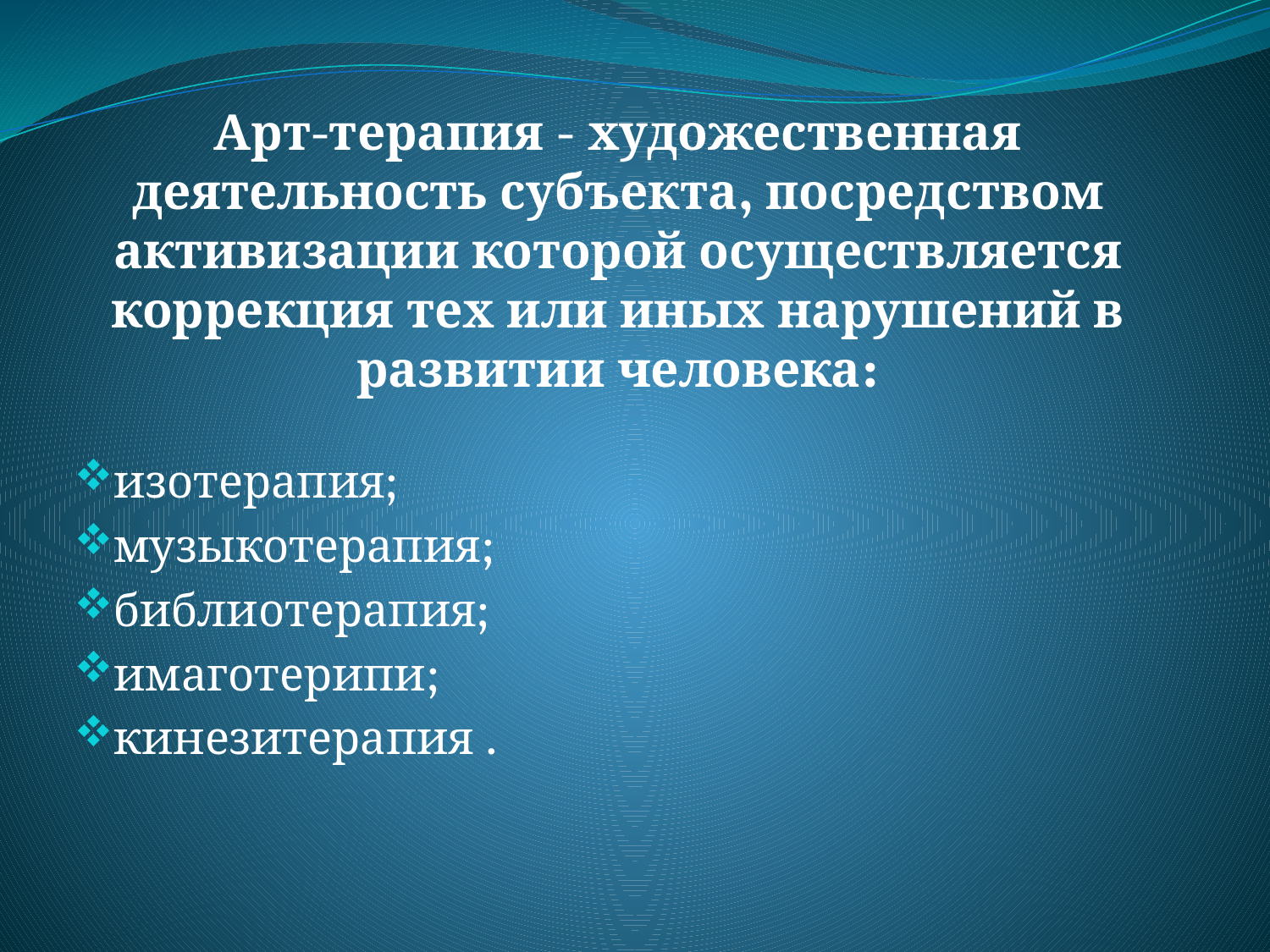

# Арт-терапия - художественная деятельность субъекта, посредством активизации которой осуществляется коррекция тех или иных нарушений в развитии человека:
изотерапия;
музыкотерапия;
библиотерапия;
имаготерипи;
кинезитерапия .